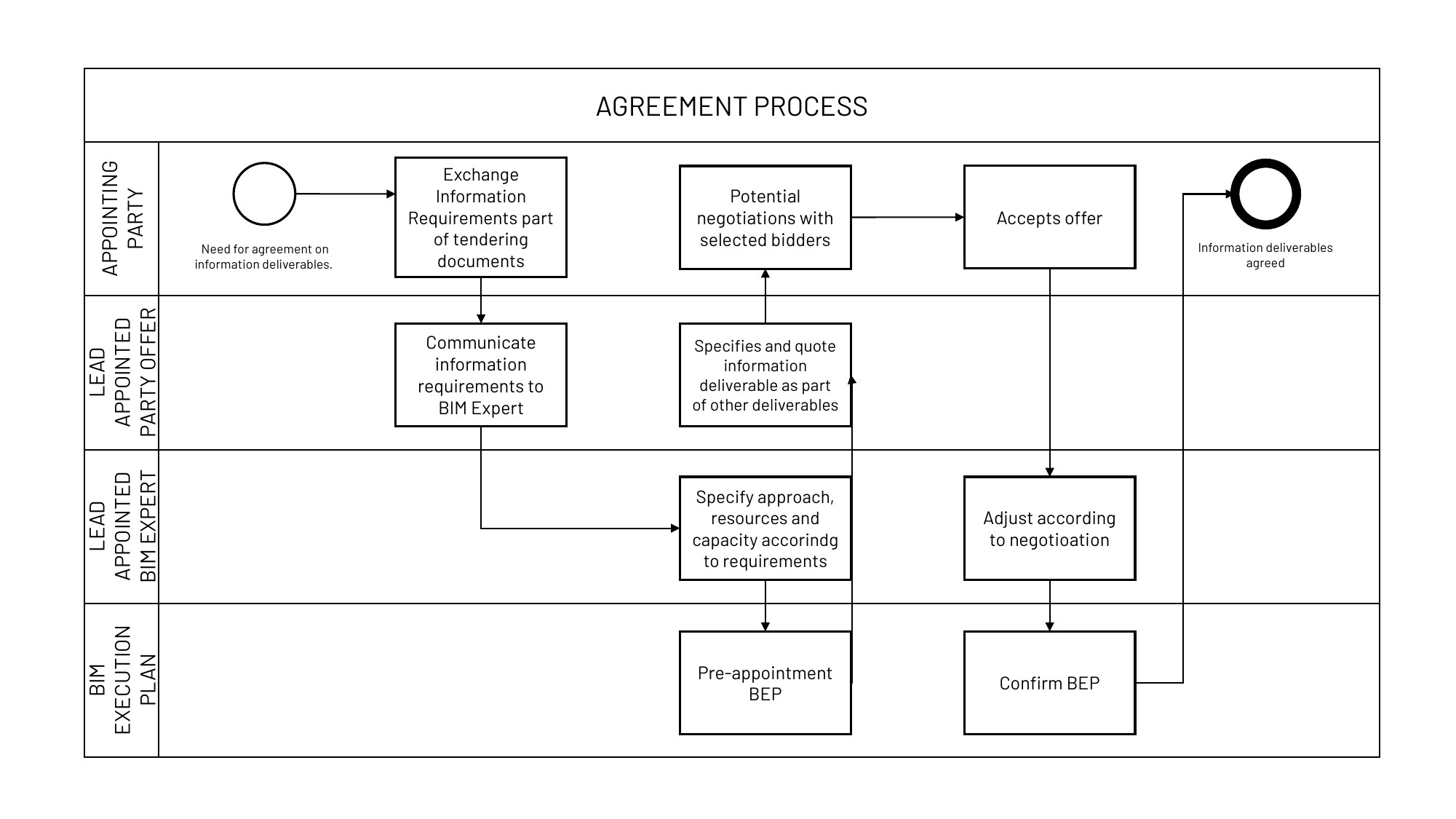

AGREEMENT PROCESS

Exchange Information Requirements part of tendering documents

Accepts offer
Potential negotiations with selected bidders
APPOINTING PARTY
Information deliverables agreed
Need for agreement on information deliverables.
Communicate information requirements to BIM Expert
Specifies and quote information deliverable as part of other deliverables
LEAD APPOINTED PARTY OFFER
Specify approach, resources and capacity accorindg to requirements
Adjust according to negotioation
LEAD APPOINTED BIM EXPERT
Pre-appointment BEP
Confirm BEP
BIM EXECUTION PLAN